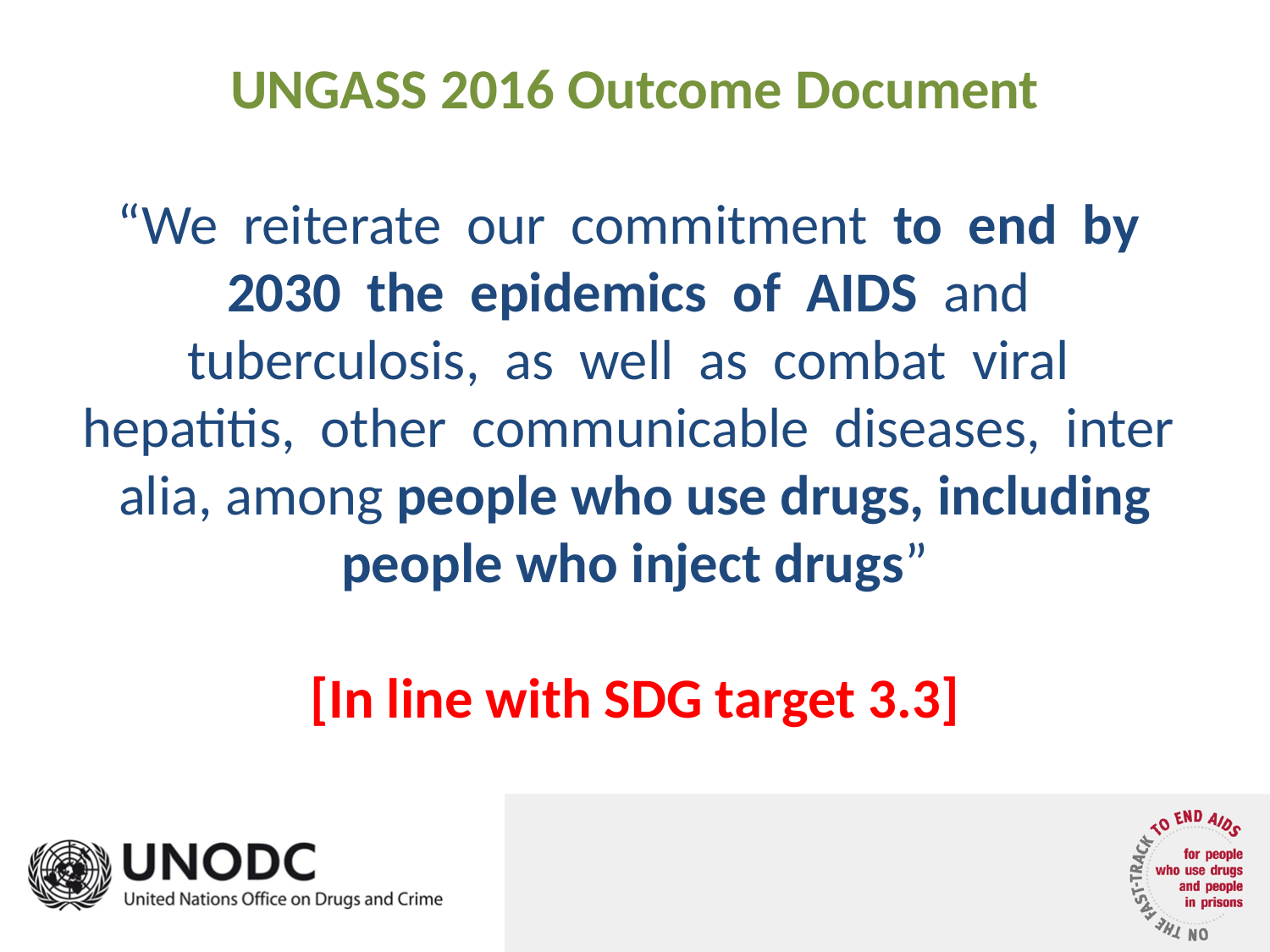

# UNGASS 2016 Outcome Document “We  reiterate  our  commitment  to  end  by  2030  the  epidemics  of  AIDS  and tuberculosis,  as  well  as  combat  viral  hepatitis,  other  communicable  diseases,  inter alia, among people who use drugs, including people who inject drugs” [In line with SDG target 3.3]